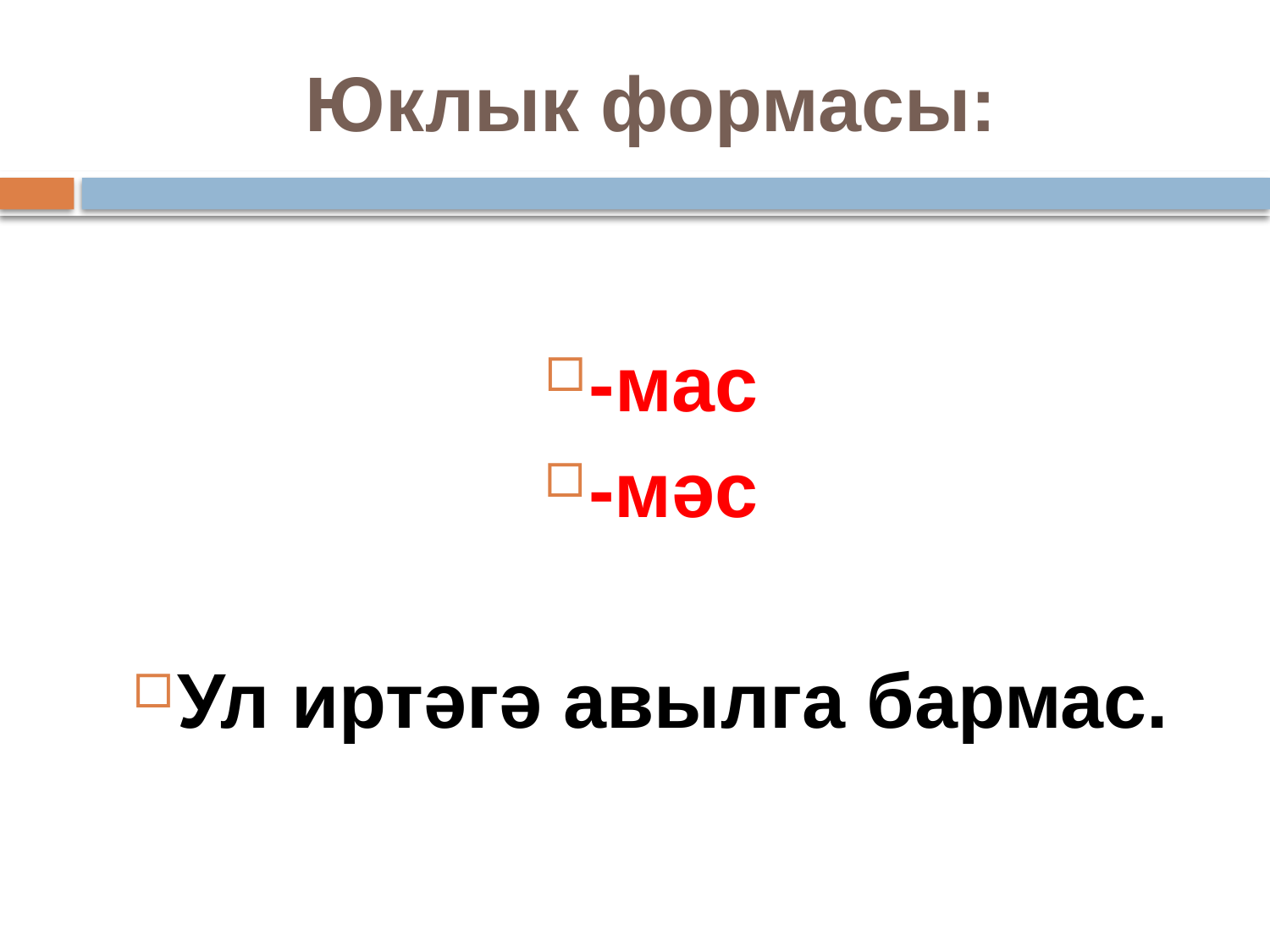

# Юклык формасы:

-мас
-мәс

Ул иртәгә авылга бармас.